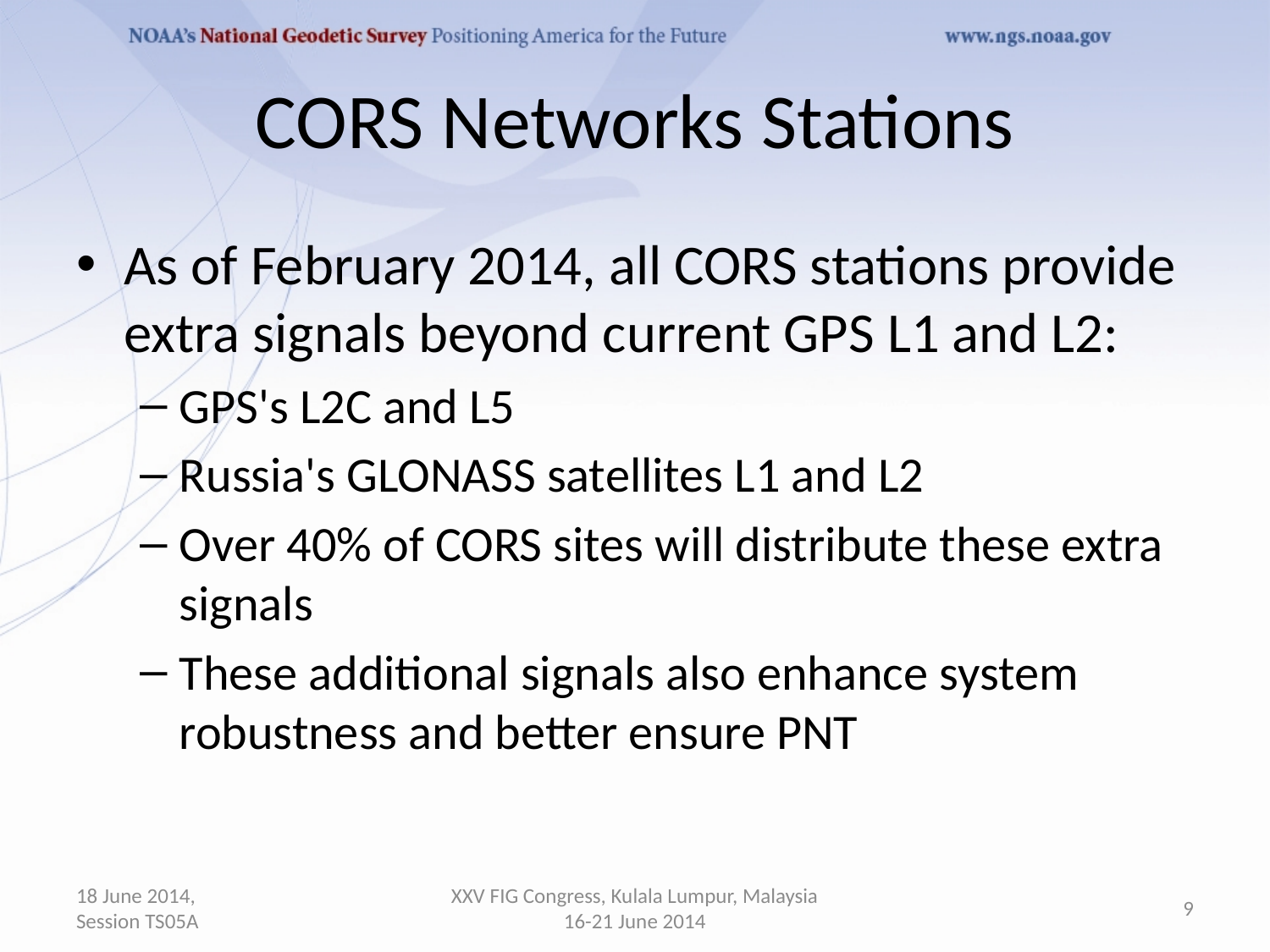

# CORS Networks Stations
As of February 2014, all CORS stations provide extra signals beyond current GPS L1 and L2:
GPS's L2C and L5
Russia's GLONASS satellites L1 and L2
Over 40% of CORS sites will distribute these extra signals
These additional signals also enhance system robustness and better ensure PNT

18 June 2014,                         Session TS05A
XXV FIG Congress, Kulala Lumpur, Malaysia 16-21 June 2014
9